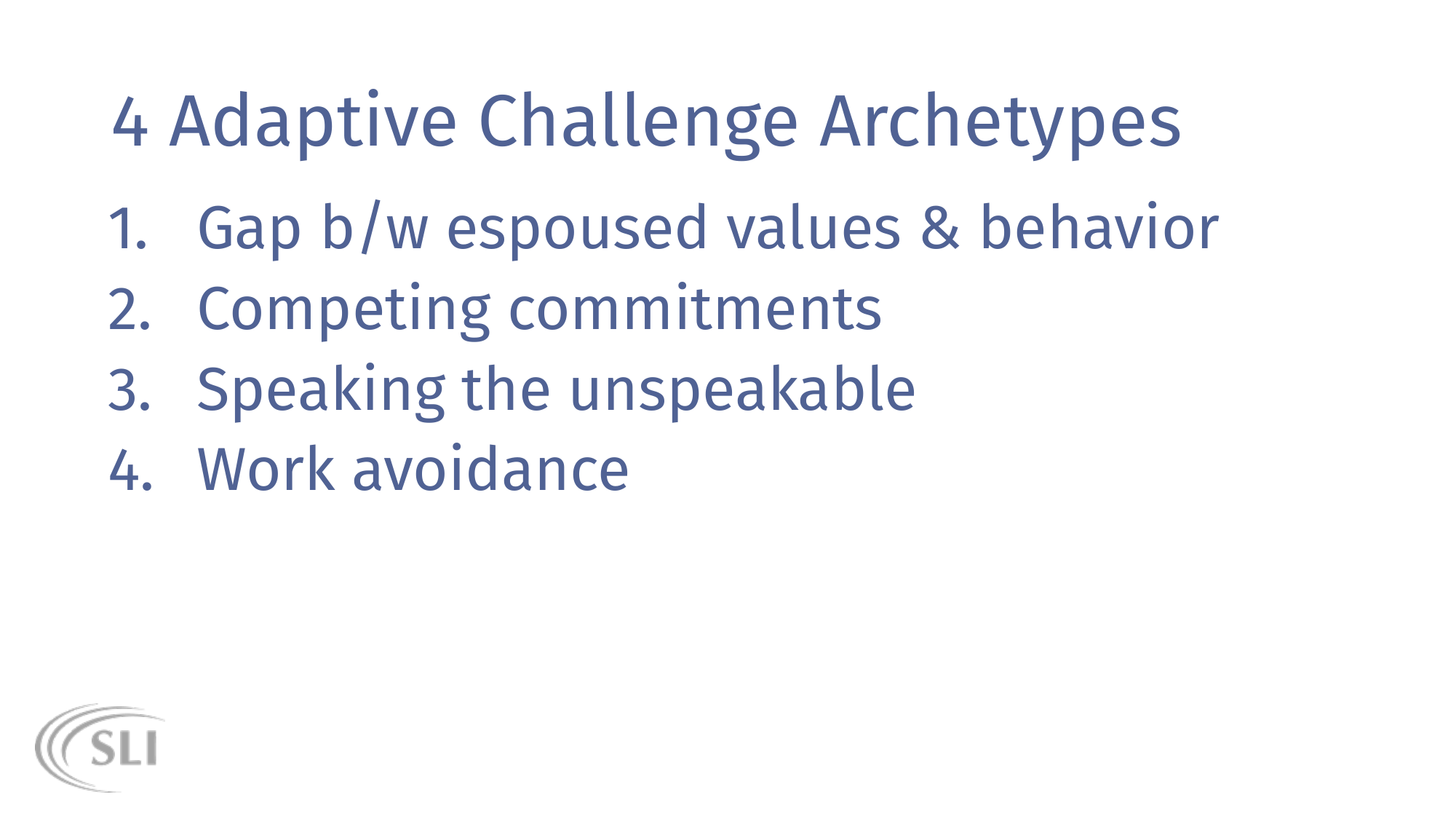

# 4 Adaptive Challenge Archetypes
Gap b/w espoused values & behavior
Competing commitments
Speaking the unspeakable
Work avoidance